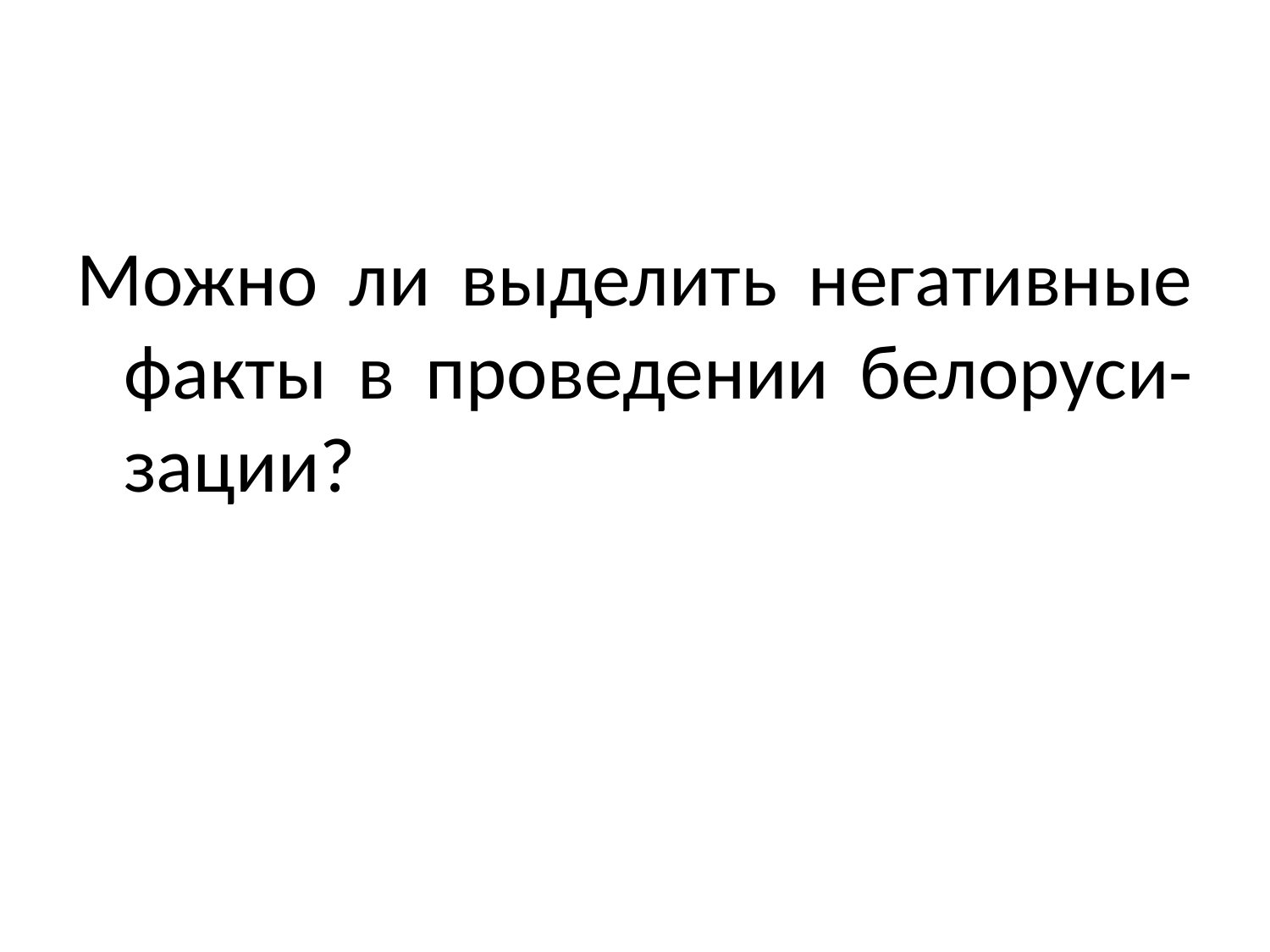

#
Можно ли выделить негативные факты в проведении белоруси-зации?